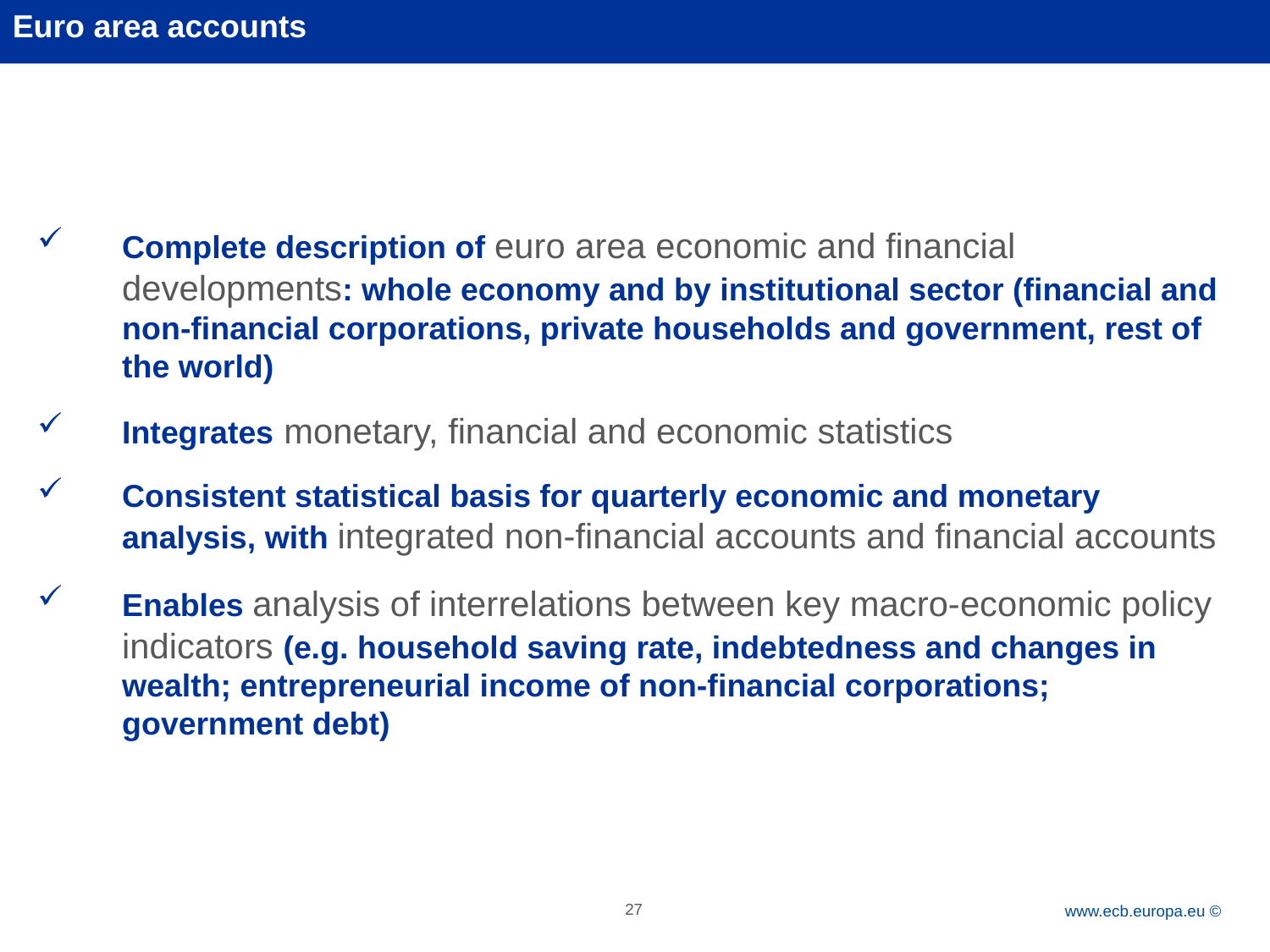

Euro area accounts

Complete description of euro area economic and financial developments: whole economy and by institutional sector (financial and non-financial corporations, private households and government, rest of the world)
Integrates monetary, financial and economic statistics
Consistent statistical basis for quarterly economic and monetary analysis, with integrated non-financial accounts and financial accounts
Enables analysis of interrelations between key macro-economic policy indicators (e.g. household saving rate, indebtedness and changes in wealth; entrepreneurial income of non-financial corporations; government debt)

27